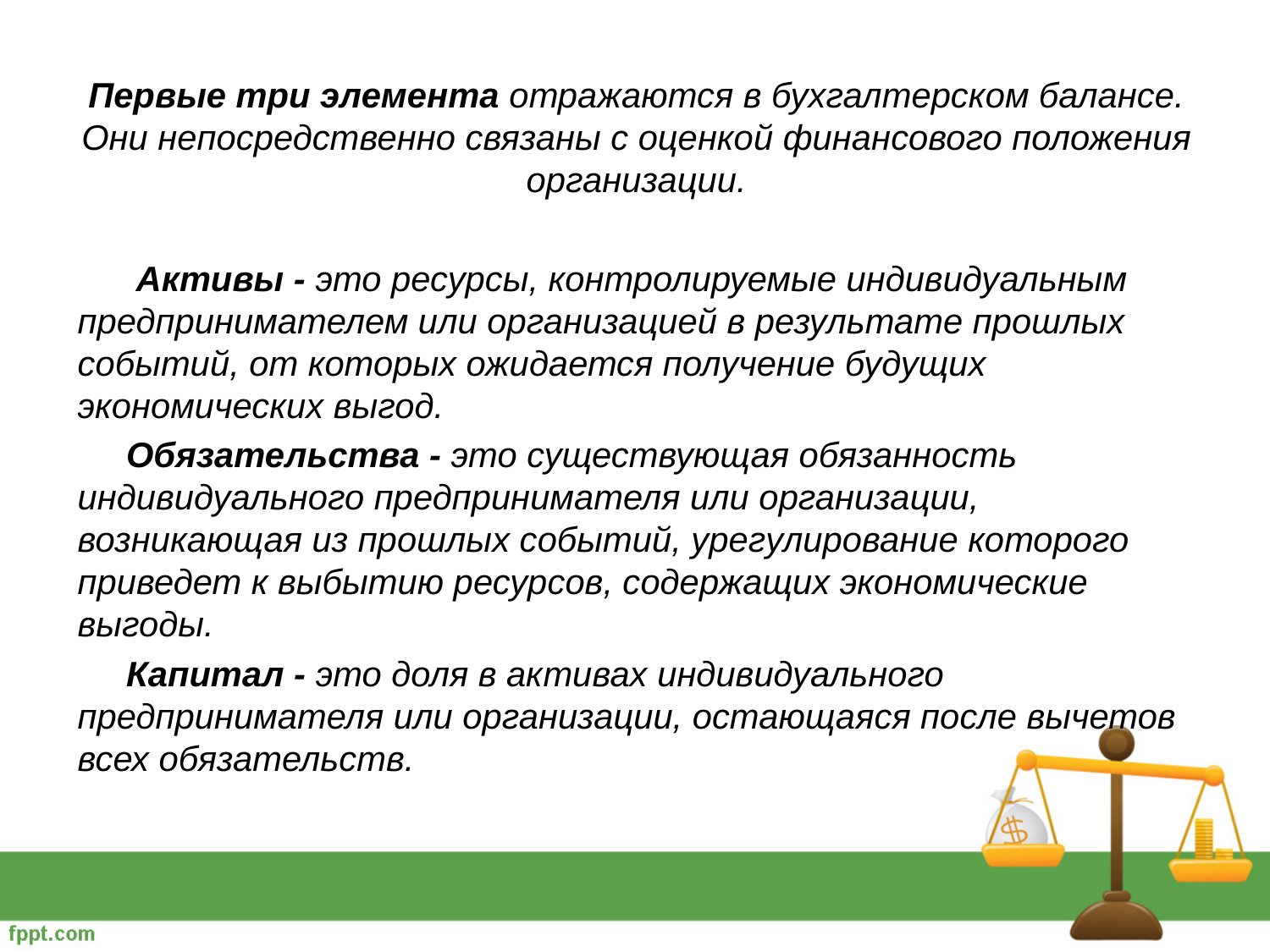

Первые три элемента отражаются в бухгалтерском балансе. Они непосредственно связаны с оценкой финансового положения организации.

      Активы - это ресурсы, контролируемые индивидуальным предпринимателем или организацией в результате прошлых событий, от которых ожидается получение будущих экономических выгод.
     Обязательства - это существующая обязанность индивидуального предпринимателя или организации, возникающая из прошлых событий, урегулирование которого приведет к выбытию ресурсов, содержащих экономические выгоды.
     Капитал - это доля в активах индивидуального предпринимателя или организации, остающаяся после вычетов всех обязательств.